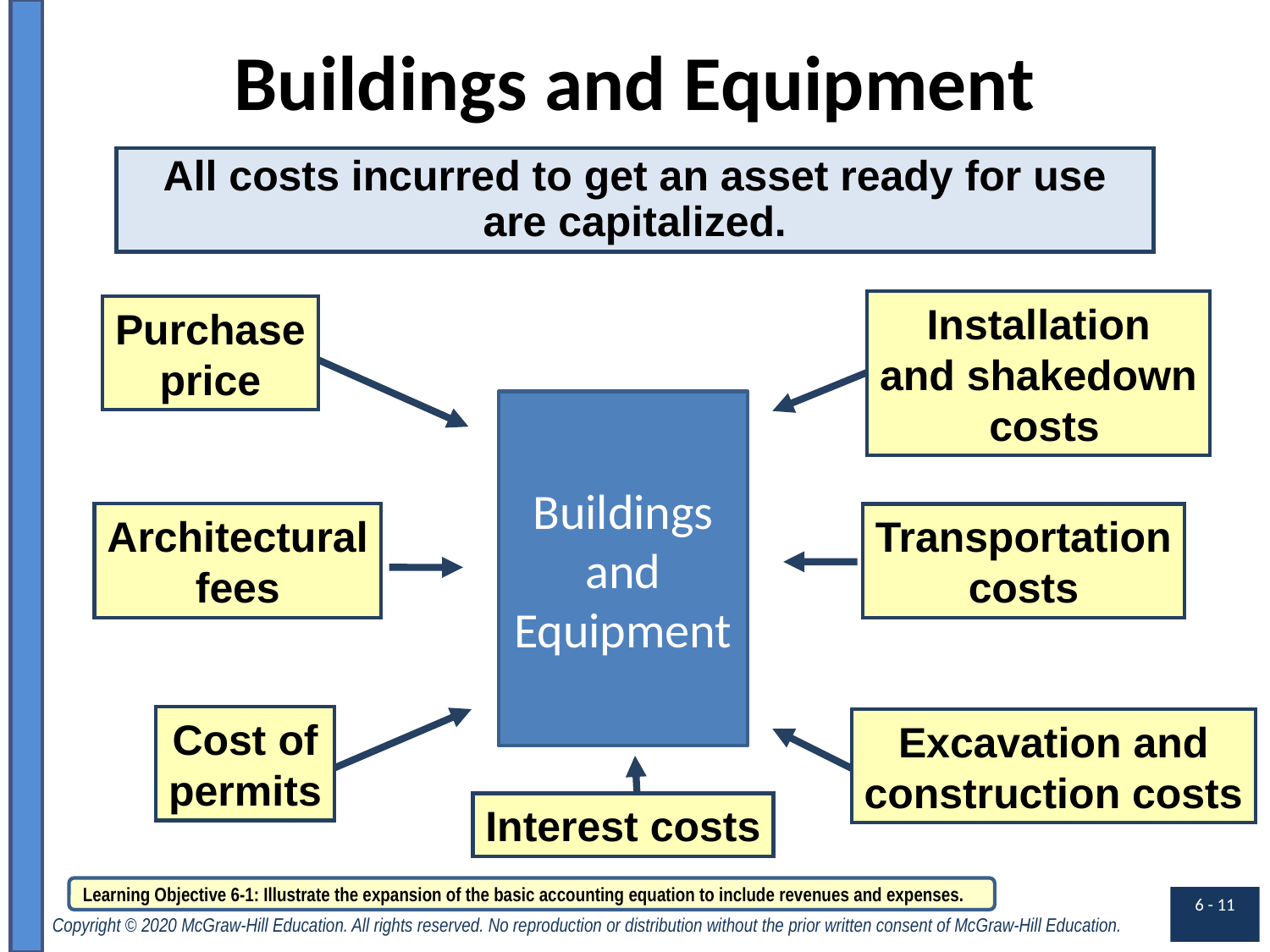

# Buildings and Equipment
All costs incurred to get an asset ready for use are capitalized.
Installation
and shakedown
 costs

Purchase
price

Buildings and Equipment
Architectural
fees

Transportation
costs

Cost of
permits

Excavation and
construction costs

Interest costs
Learning Objective 6-1: Illustrate the expansion of the basic accounting equation to include revenues and expenses.